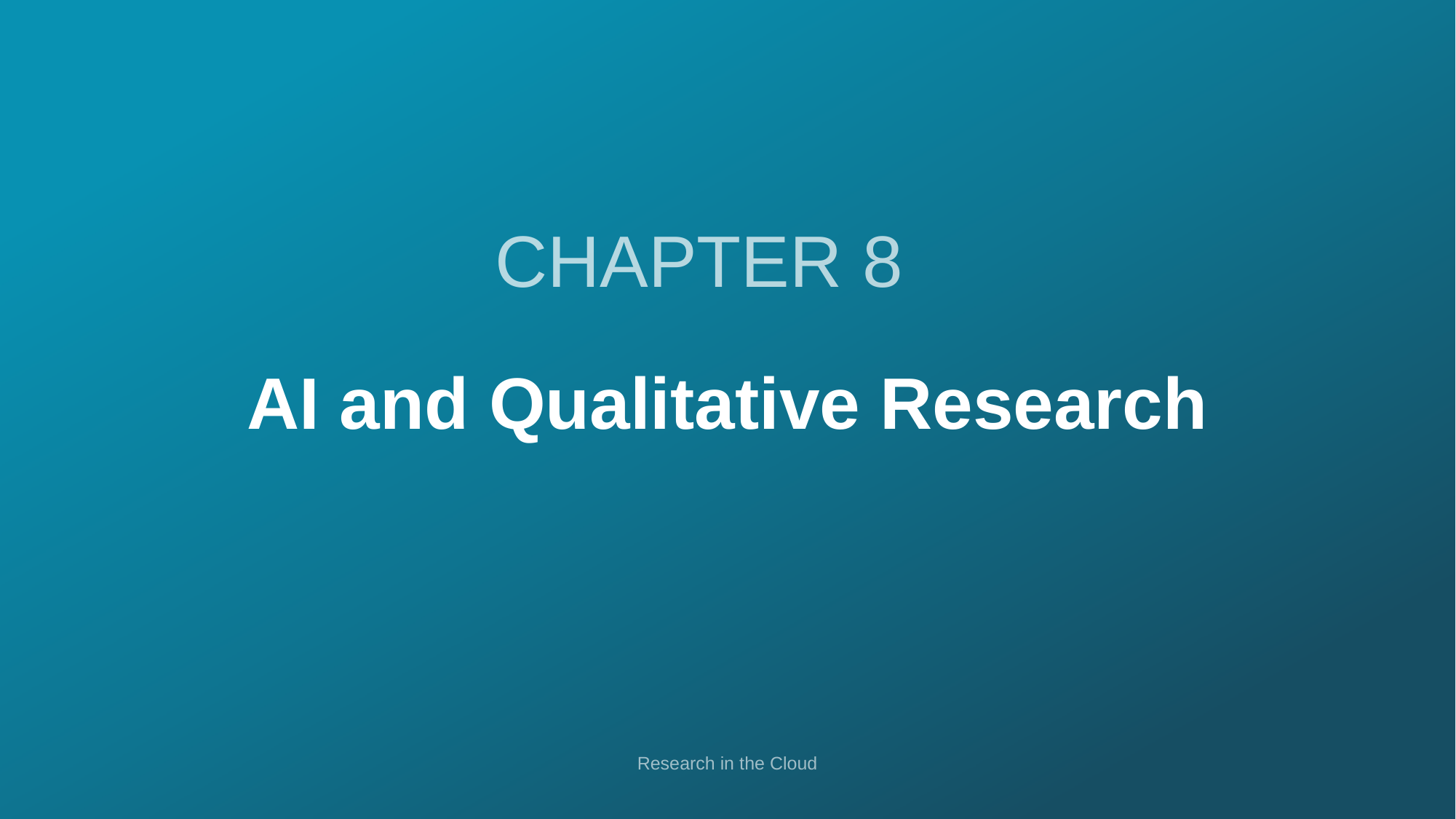

CHAPTER 8
AI and Qualitative Research
Research in the Cloud